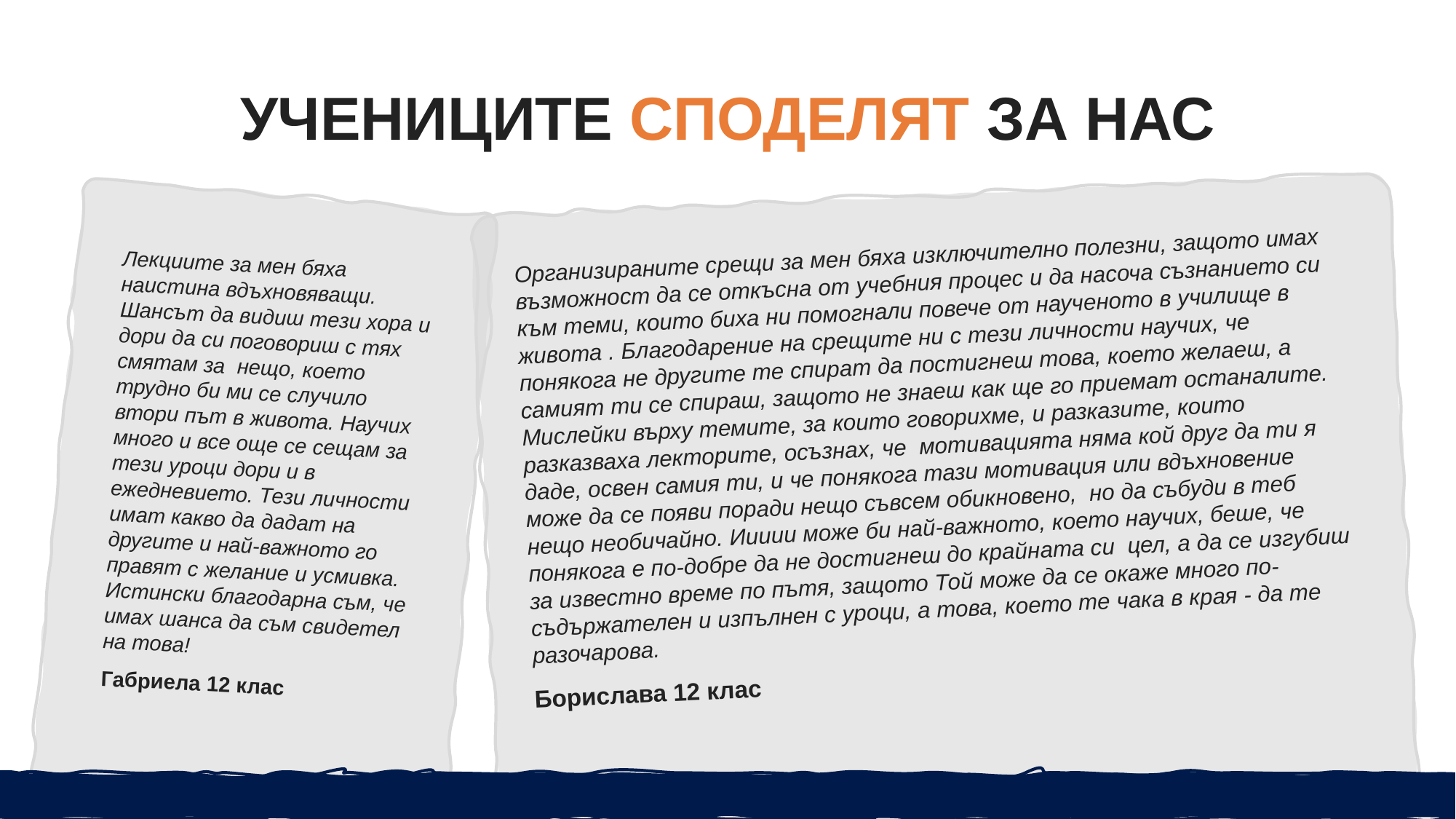

# УЧЕНИЦИТЕ СПОДЕЛЯТ ЗА НАС

Организираните срещи за мен бяха изключително полезни, защото имах възможност да се откъсна от учебния процес и да насоча съзнанието си към теми, които биха ни помогнали повече от наученото в училище в живота . Благодарение на срещите ни с тези личности научих, че понякога не другите те спират да постигнеш това, което желаеш, а самият ти се спираш, защото не знаеш как ще го приемат останалите. Мислейки върху темите, за които говорихме, и разказите, които разказваха лекторите, осъзнах, че  мотивацията няма кой друг да ти я даде, освен самия ти, и че понякога тази мотивация или вдъхновение може да се появи поради нещо съвсем обикновено,  но да събуди в теб нещо необичайно. Иииии може би най-важното, което научих, беше, че понякога е по-добре да не достигнеш до крайната си  цел, а да се изгубиш за известно време по пътя, защото Той може да се окаже много по-съдържателен и изпълнен с уроци, а това, което те чака в края - да те разочарова.
Борислава 12 клас
Лекциите за мен бяха наистина вдъхновяващи. Шансът да видиш тези хора и дори да си поговориш с тях смятам за  нещо, което трудно би ми се случило втори път в живота. Научих много и все още се сещам за тези уроци дори и в ежедневието. Тези личности имат какво да дадат на другите и най-важното го правят с желание и усмивка. Истински благодарна съм, че имах шанса да съм свидетел на това!
Габриела 12 клас